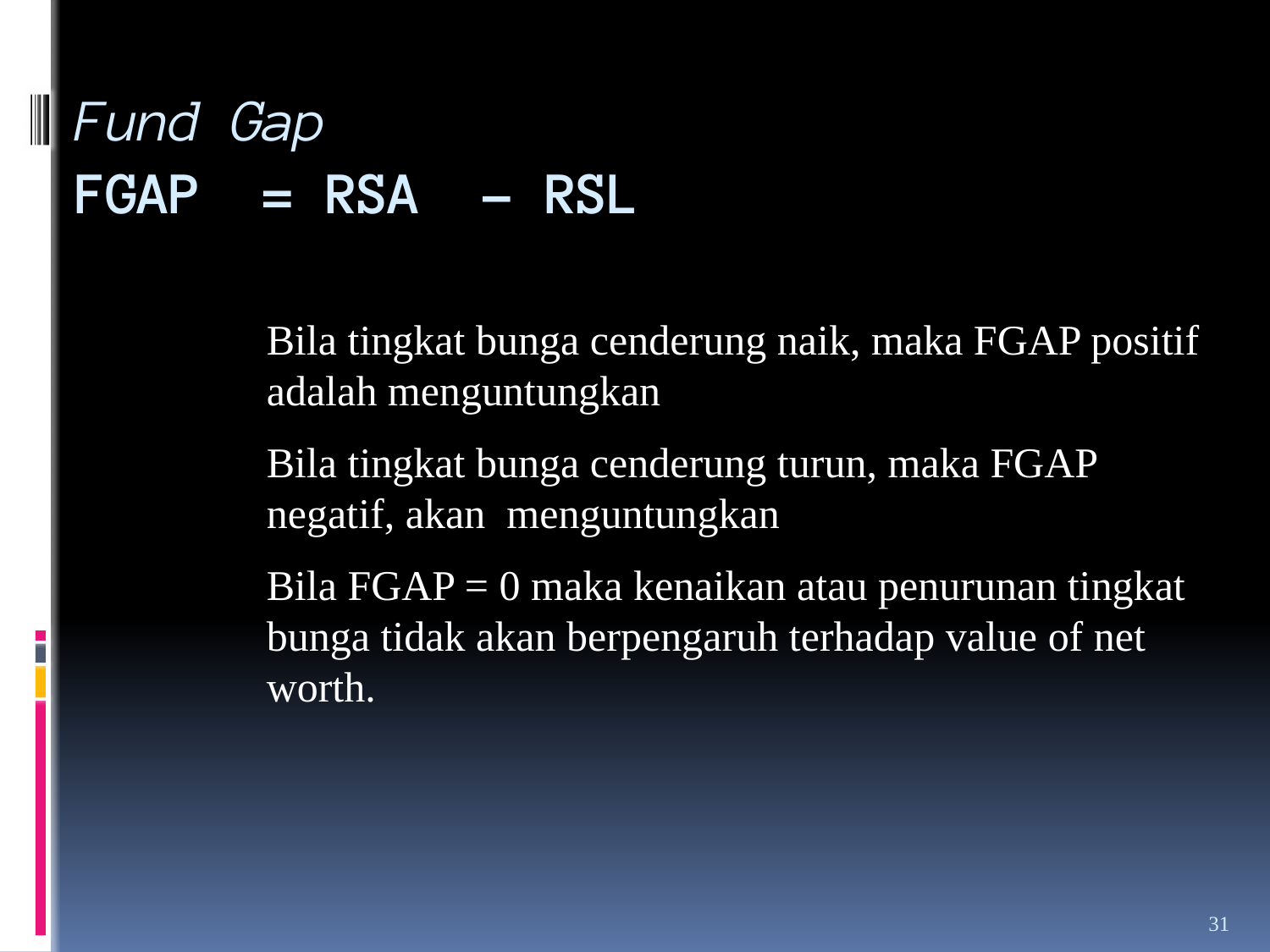

# Fund Gap FGAP  = RSA  - RSL
Bila tingkat bunga cenderung naik, maka FGAP positif adalah menguntungkan
Bila tingkat bunga cenderung turun, maka FGAP negatif, akan  menguntungkan
Bila FGAP = 0 maka kenaikan atau penurunan tingkat bunga tidak akan berpengaruh terhadap value of net worth.
31